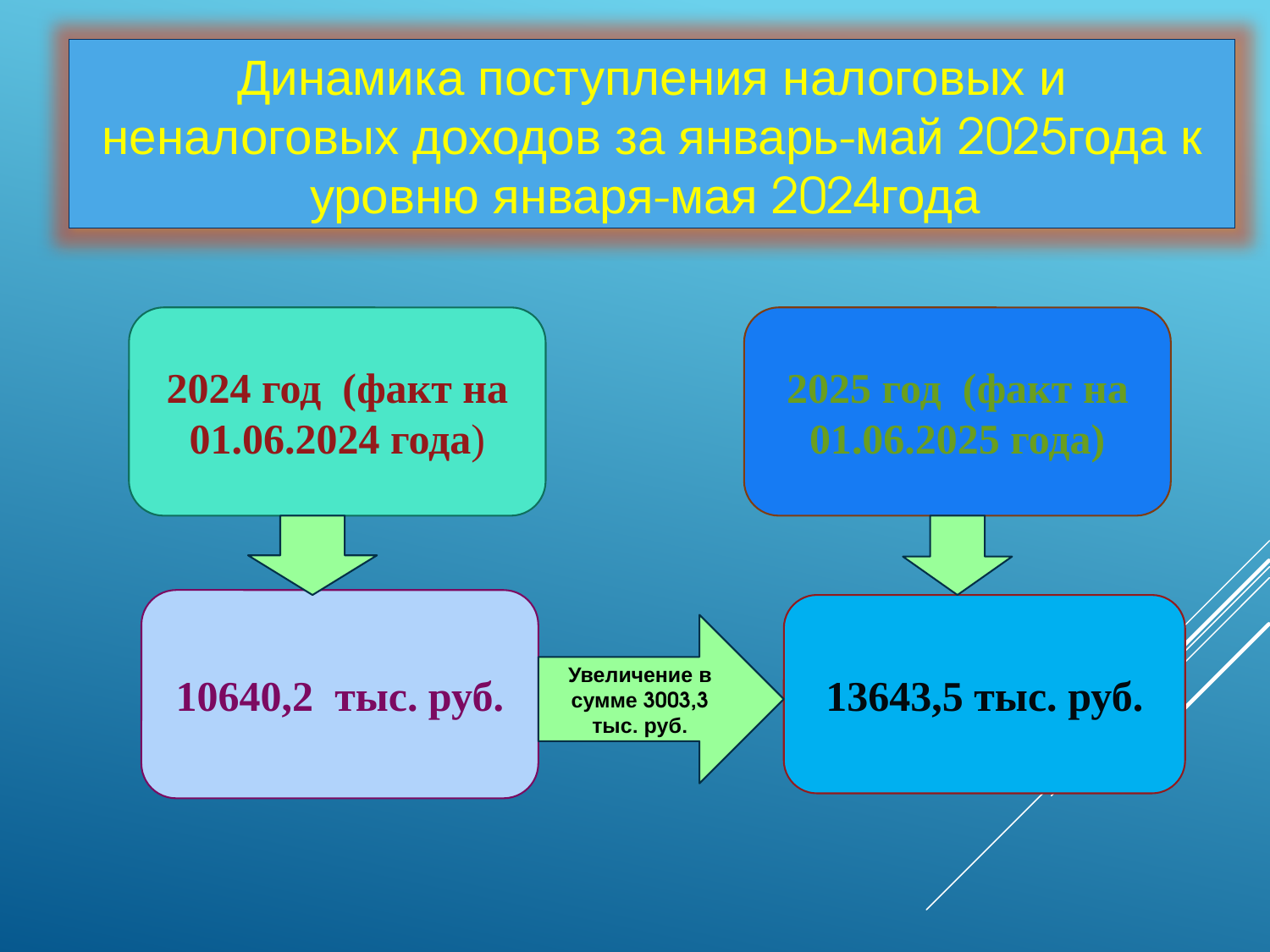

Динамика поступления налоговых и неналоговых доходов за январь-май 2025года к уровню января-мая 2024года
2024 год  (факт на 01.06.2024 года)
2025 год  (факт на 01.06.2025 года)

10640,2  тыс. руб.
13643,5 тыс. руб.
Увеличение в сумме 3003,3 тыс. руб.